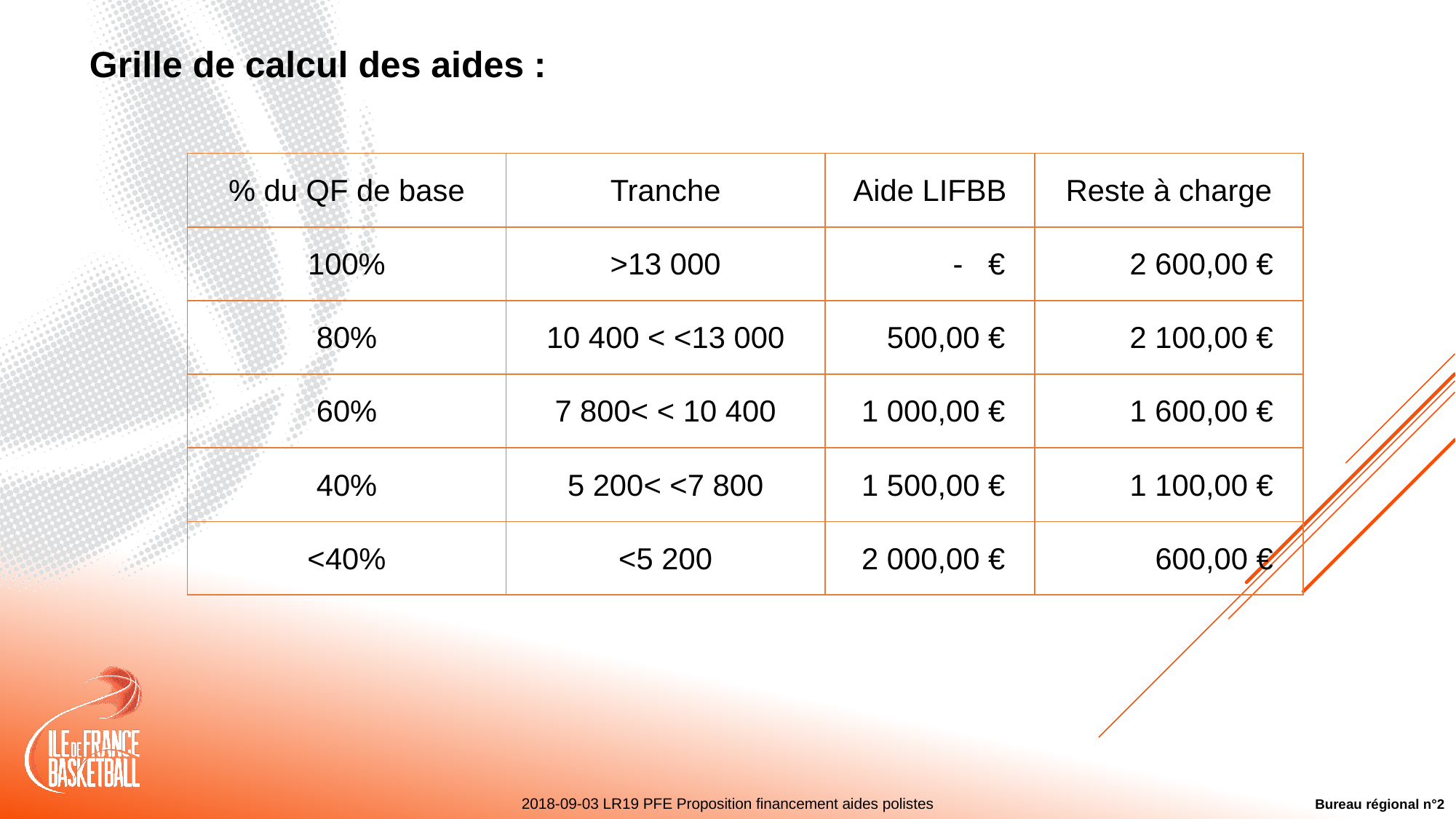

Grille de calcul des aides :
| % du QF de base | Tranche | Aide LIFBB | Reste à charge |
| --- | --- | --- | --- |
| 100% | >13 000 | - € | 2 600,00 € |
| 80% | 10 400 < <13 000 | 500,00 € | 2 100,00 € |
| 60% | 7 800< < 10 400 | 1 000,00 € | 1 600,00 € |
| 40% | 5 200< <7 800 | 1 500,00 € | 1 100,00 € |
| <40% | <5 200 | 2 000,00 € | 600,00 € |
2018-09-03 LR19 PFE Proposition financement aides polistes
Bureau régional n°2